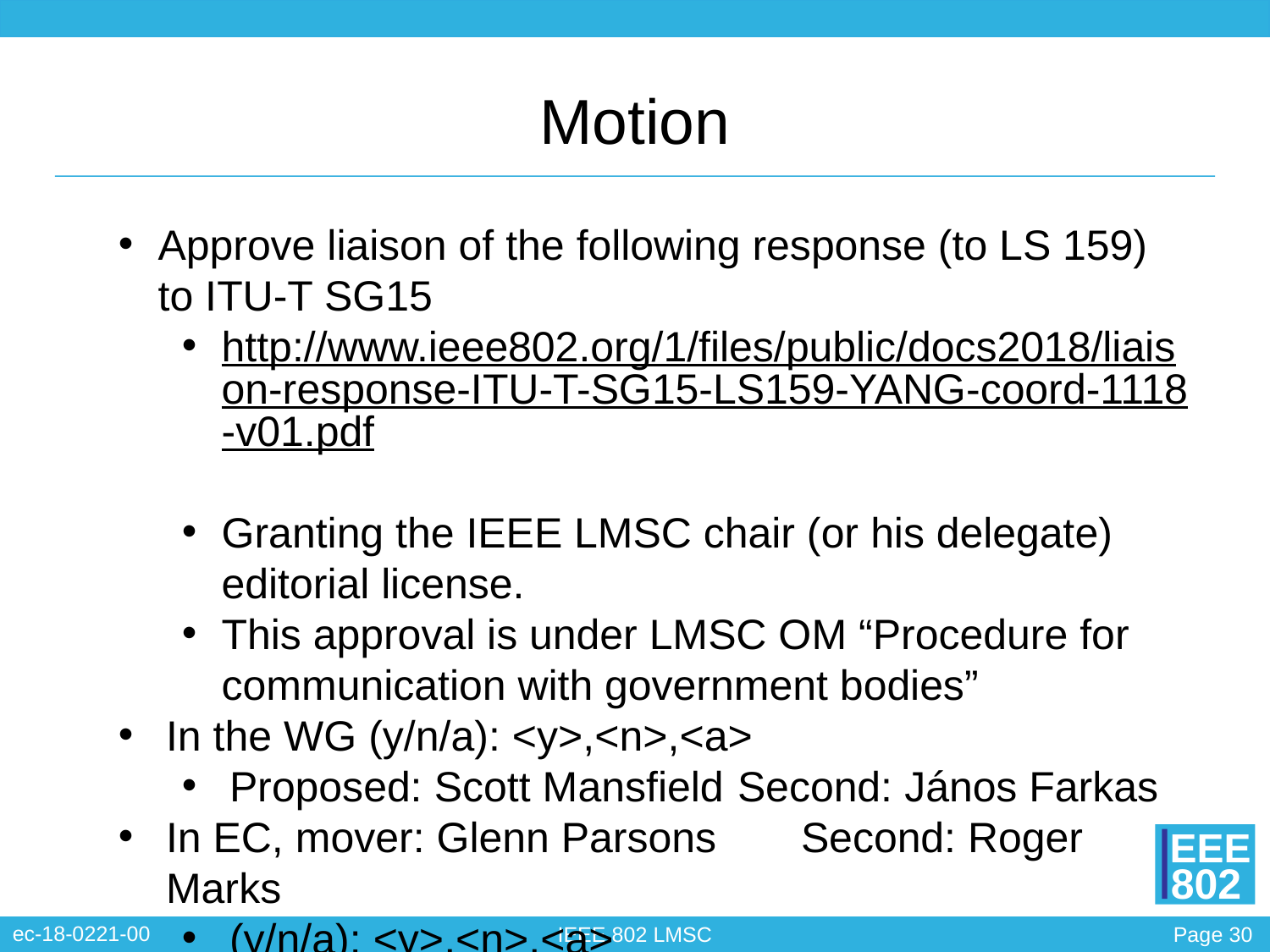

# Motion
Approve liaison of the following response (to LS 159) to ITU-T SG15
http://www.ieee802.org/1/files/public/docs2018/liaison-response-ITU-T-SG15-LS159-YANG-coord-1118-v01.pdf
Granting the IEEE LMSC chair (or his delegate) editorial license.
This approval is under LMSC OM “Procedure for communication with government bodies”
In the WG (y/n/a): <y>,<n>,<a>
Proposed: Scott Mansfield	Second: János Farkas
In EC, mover: Glenn Parsons	Second: Roger Marks
(y/n/a): <y>,<n>,<a>